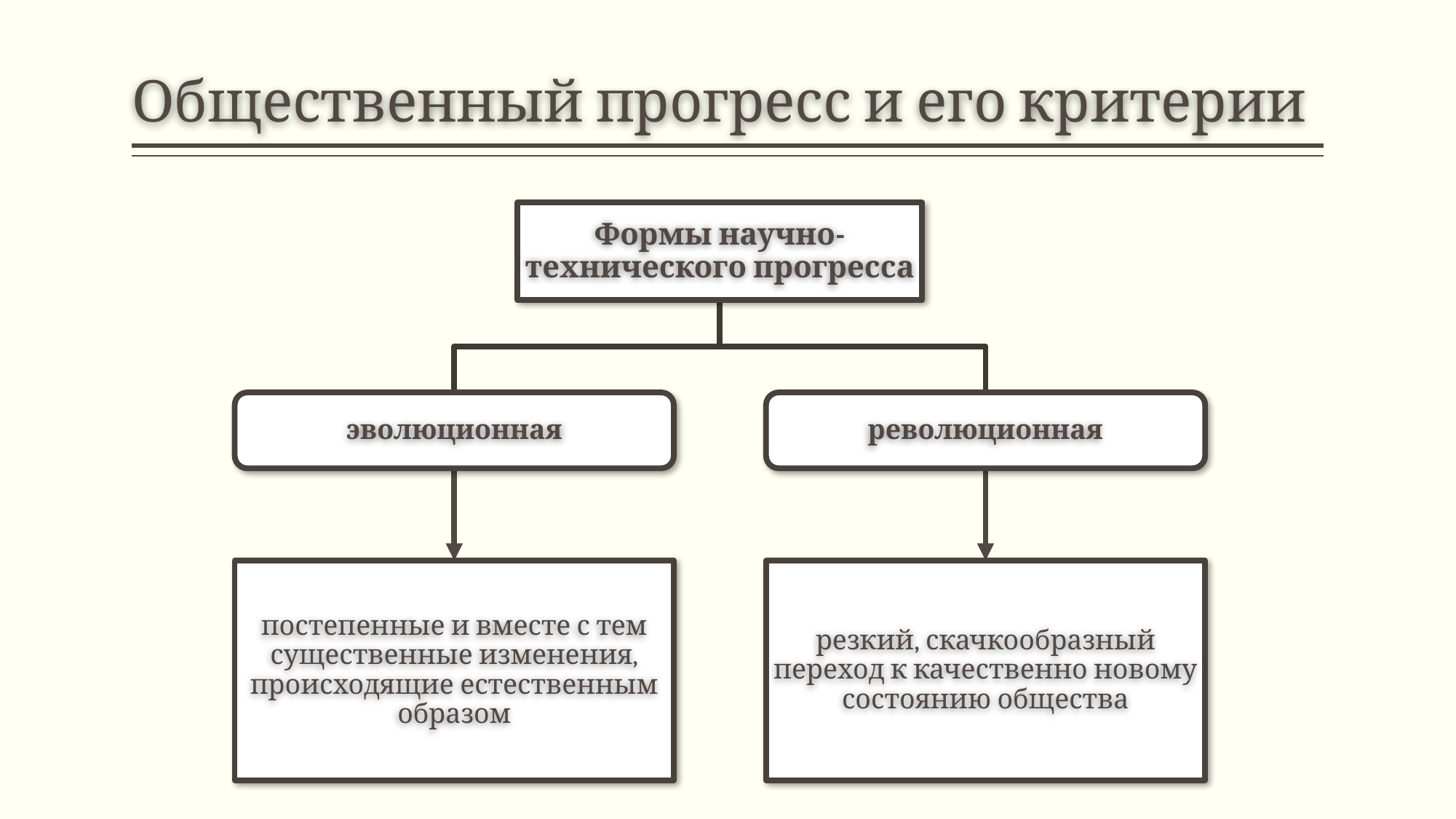

# Общественный прогресс и его критерии

Формы научно-технического прогресса

эволюционная
революционная

постепенные и вместе с тем существенные изменения, происходящие естественным образом

резкий, скачкообразный переход к качественно новому состоянию общества